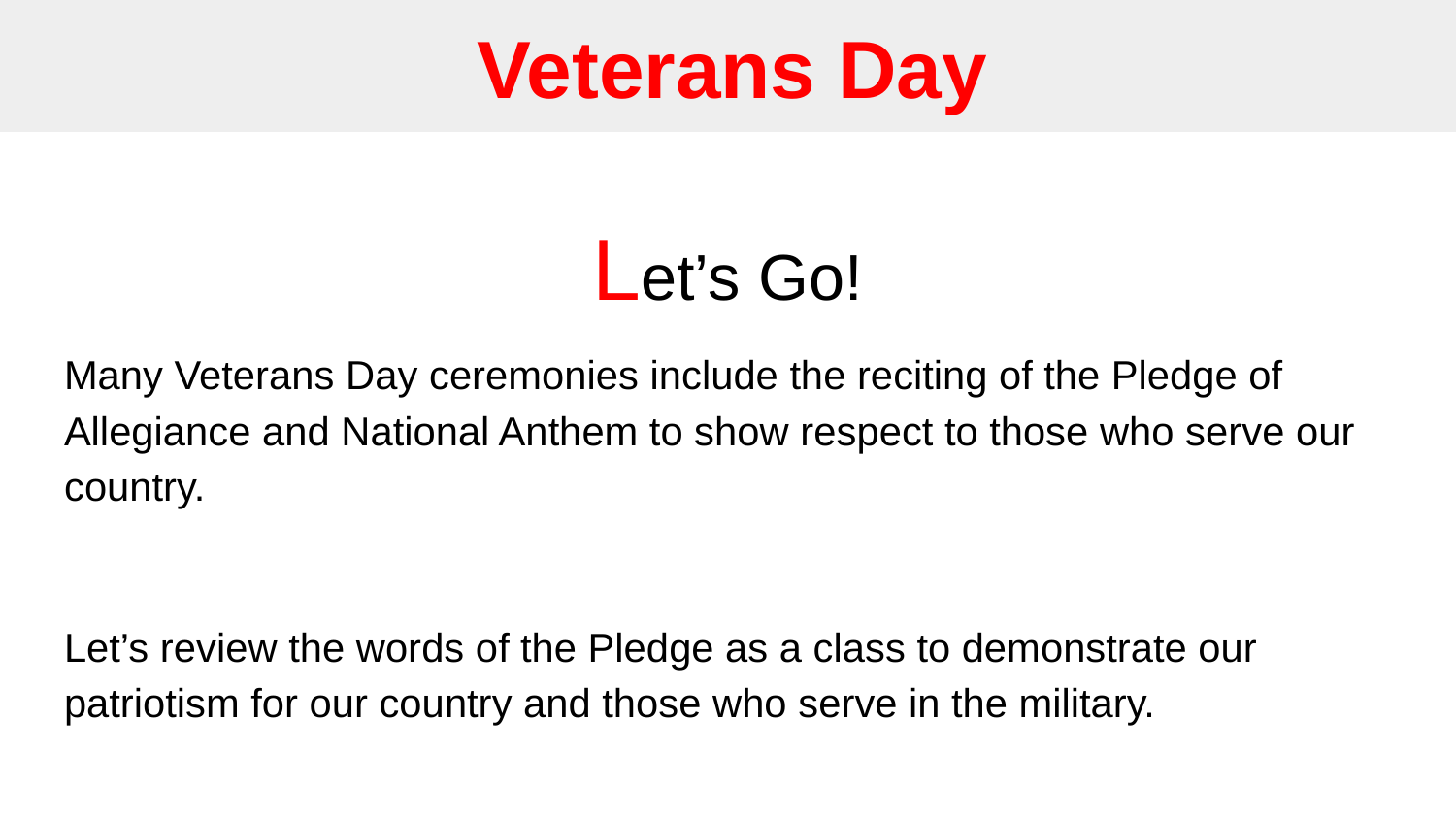

# Veterans Day
Let’s Go!
Many Veterans Day ceremonies include the reciting of the Pledge of Allegiance and National Anthem to show respect to those who serve our country.

Let’s review the words of the Pledge as a class to demonstrate our patriotism for our country and those who serve in the military.